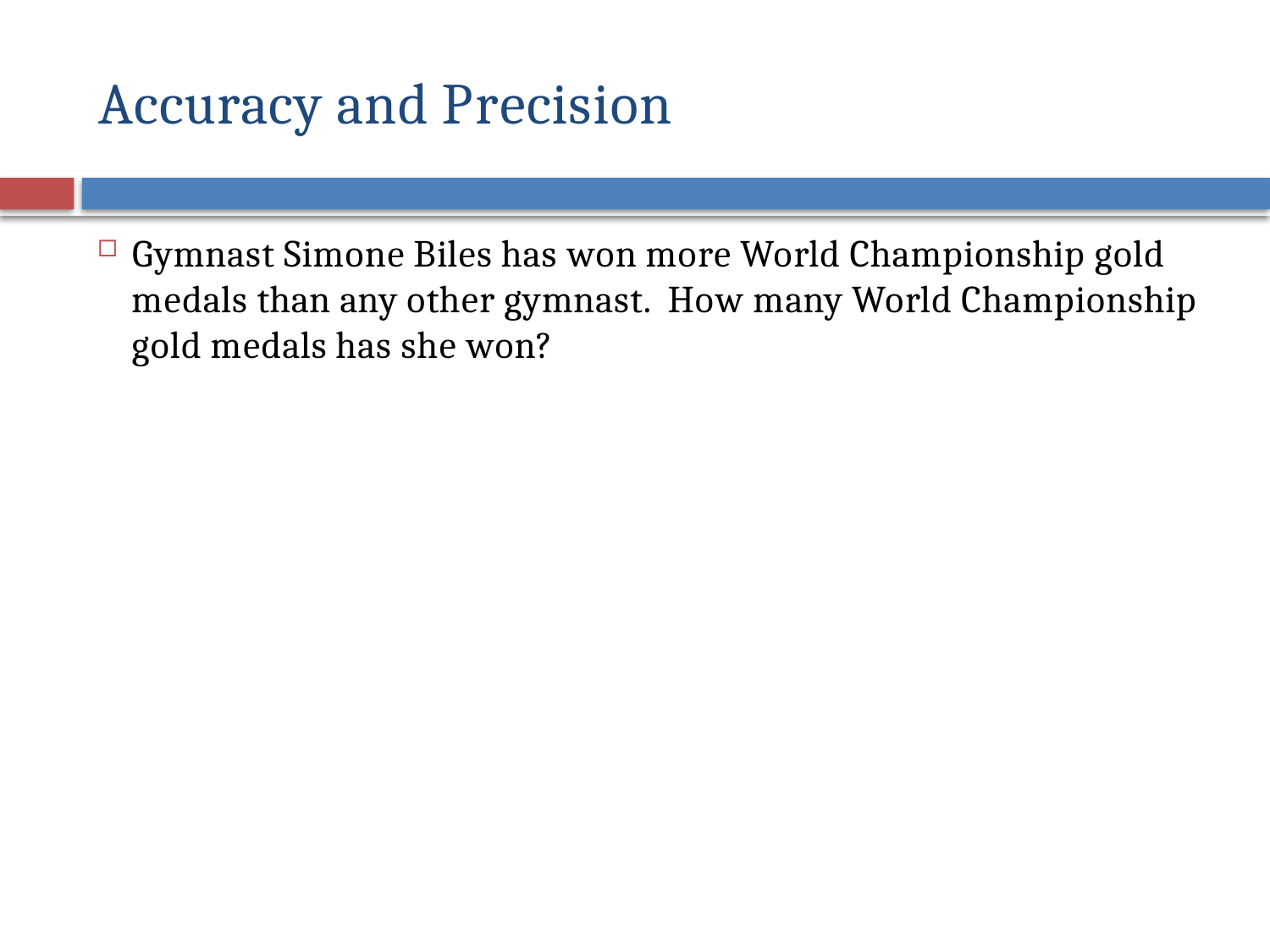

# Accuracy and Precision
Gymnast Simone Biles has won more World Championship gold medals than any other gymnast.  How many World Championship gold medals has she won?